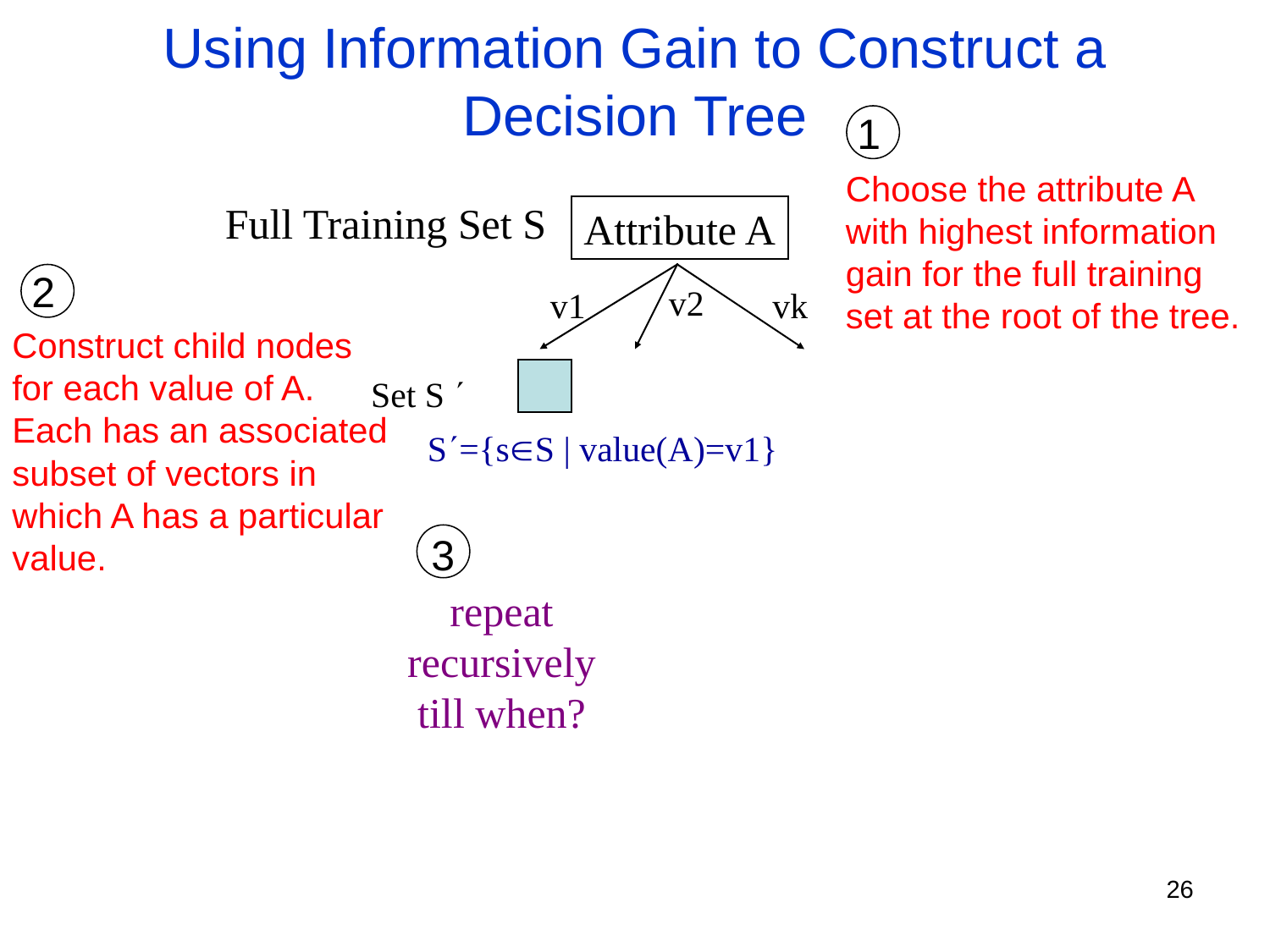

# Using Information Gain to Construct a Decision Tree
1

Choose the attribute A
with highest information
gain for the full training
set at the root of the tree.
Full Training Set S
Attribute A
2

v2
v1
vk
Construct child nodes
for each value of A.
Each has an associated
subset of vectors in
which A has a particular
value.

Set S ′
S′={s∈S | value(A)=v1}
3

repeat
recursively
till when?
26